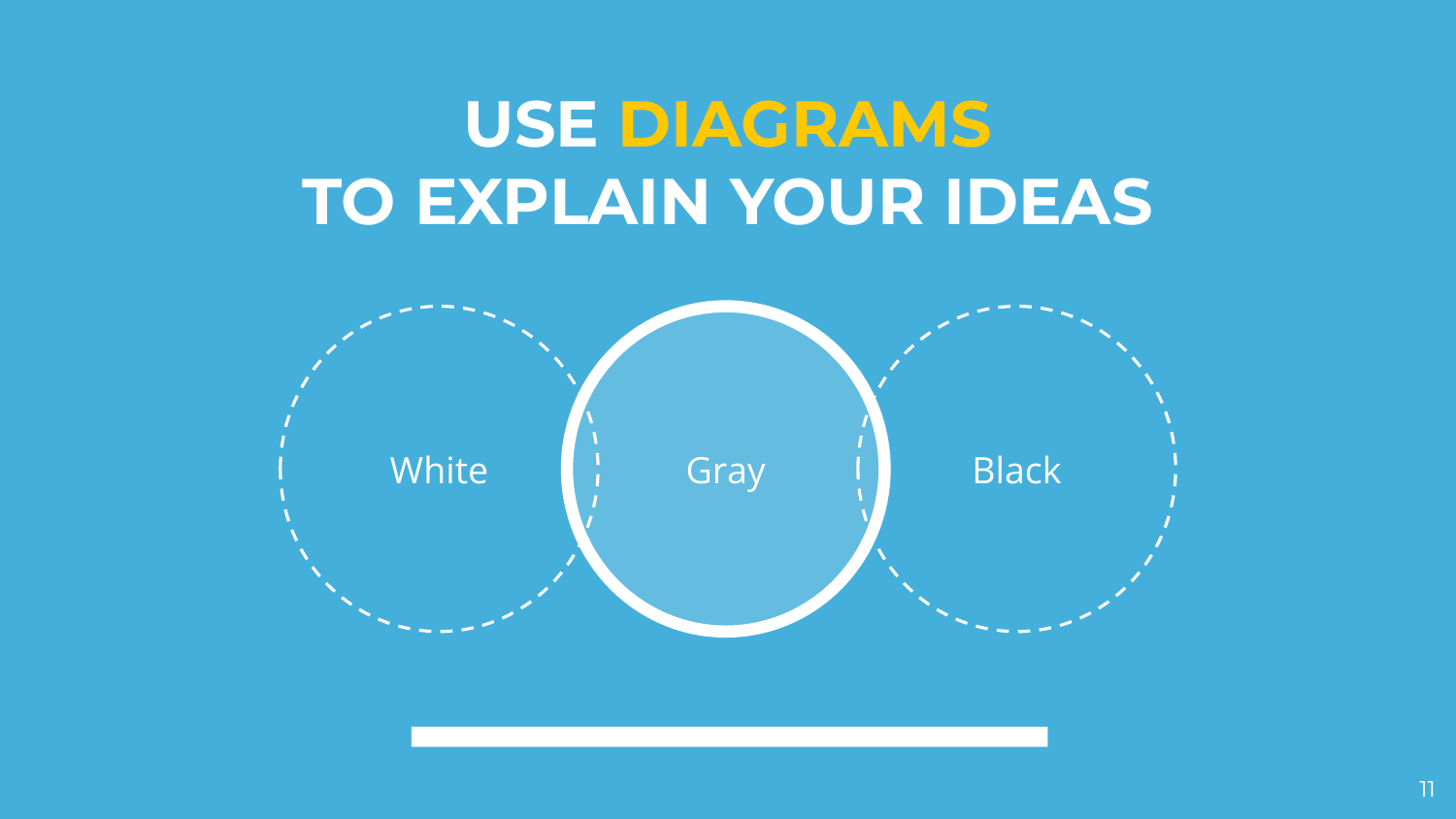

# USE DIAGRAMS
TO EXPLAIN YOUR IDEAS
White
Gray
Black
11